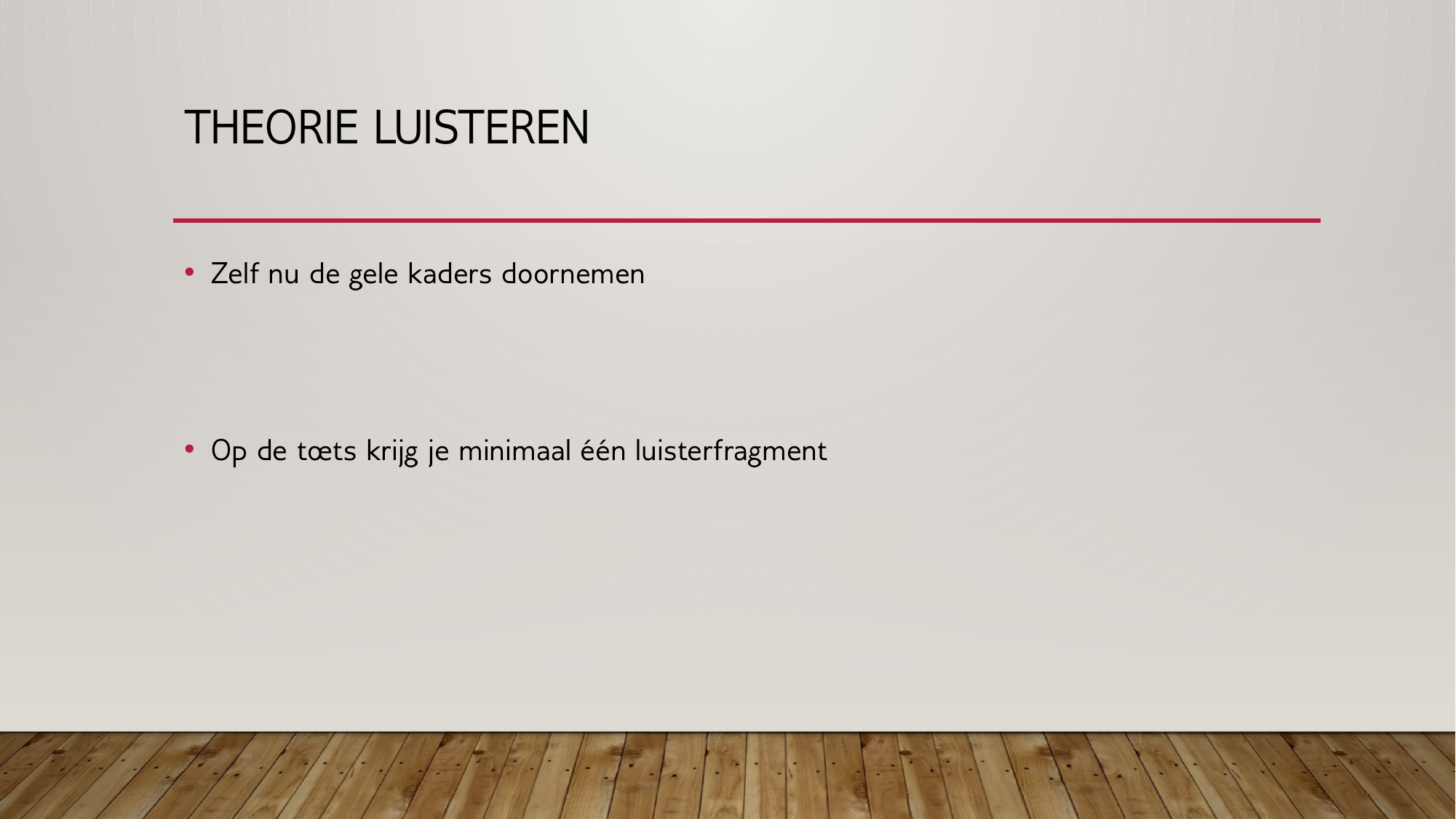

# Theorie luisteren
Zelf nu de gele kaders doornemen

Op de toets krijg je minimaal één luisterfragment